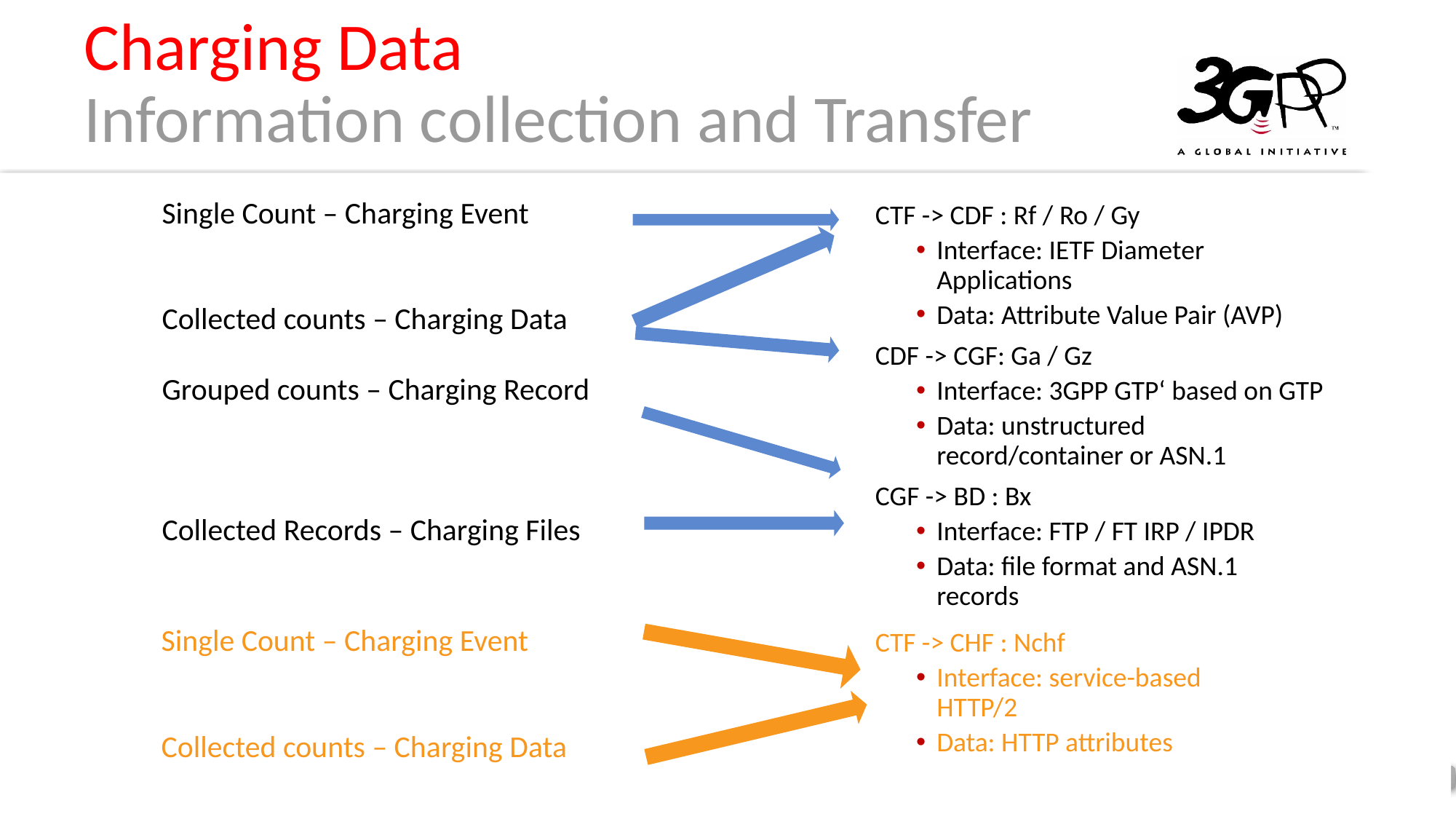

# Charging Data Information collection and Transfer

Single Count – Charging Event

Collected counts – Charging Data

Grouped counts – Charging Record

Collected Records – Charging Files
CTF -> CDF : Rf / Ro / Gy
Interface: IETF Diameter Applications
Data: Attribute Value Pair (AVP)
CDF -> CGF: Ga / Gz
Interface: 3GPP GTP‘ based on GTP
Data: unstructured record/container or ASN.1
CGF -> BD : Bx
Interface: FTP / FT IRP / IPDR
Data: file format and ASN.1 records

Single Count – Charging Event

Collected counts – Charging Data

CTF -> CHF : Nchf
Interface: service-based HTTP/2
Data: HTTP attributes